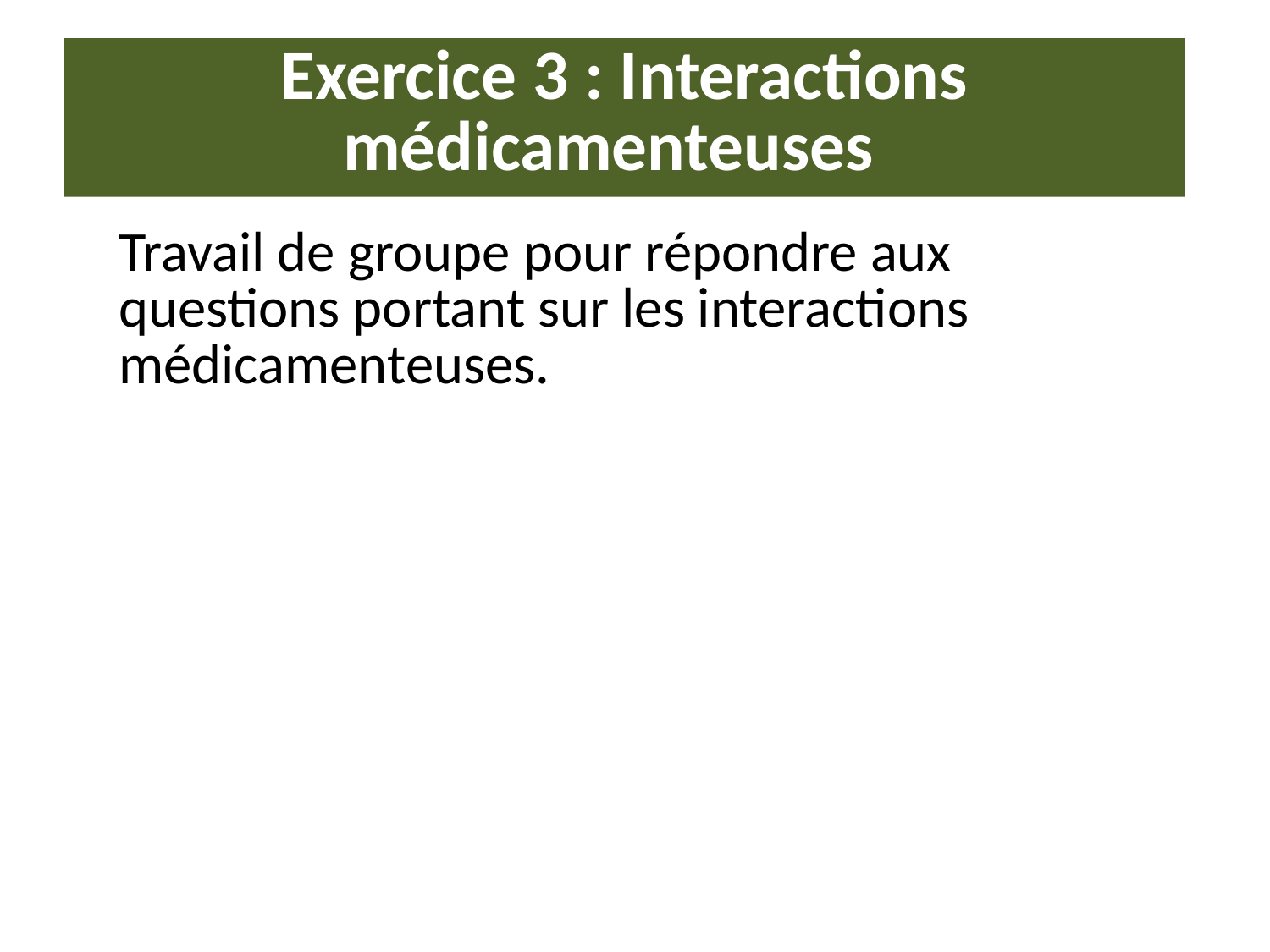

# Exercice 3 : Interactions médicamenteuses
Travail de groupe pour répondre aux questions portant sur les interactions médicamenteuses.